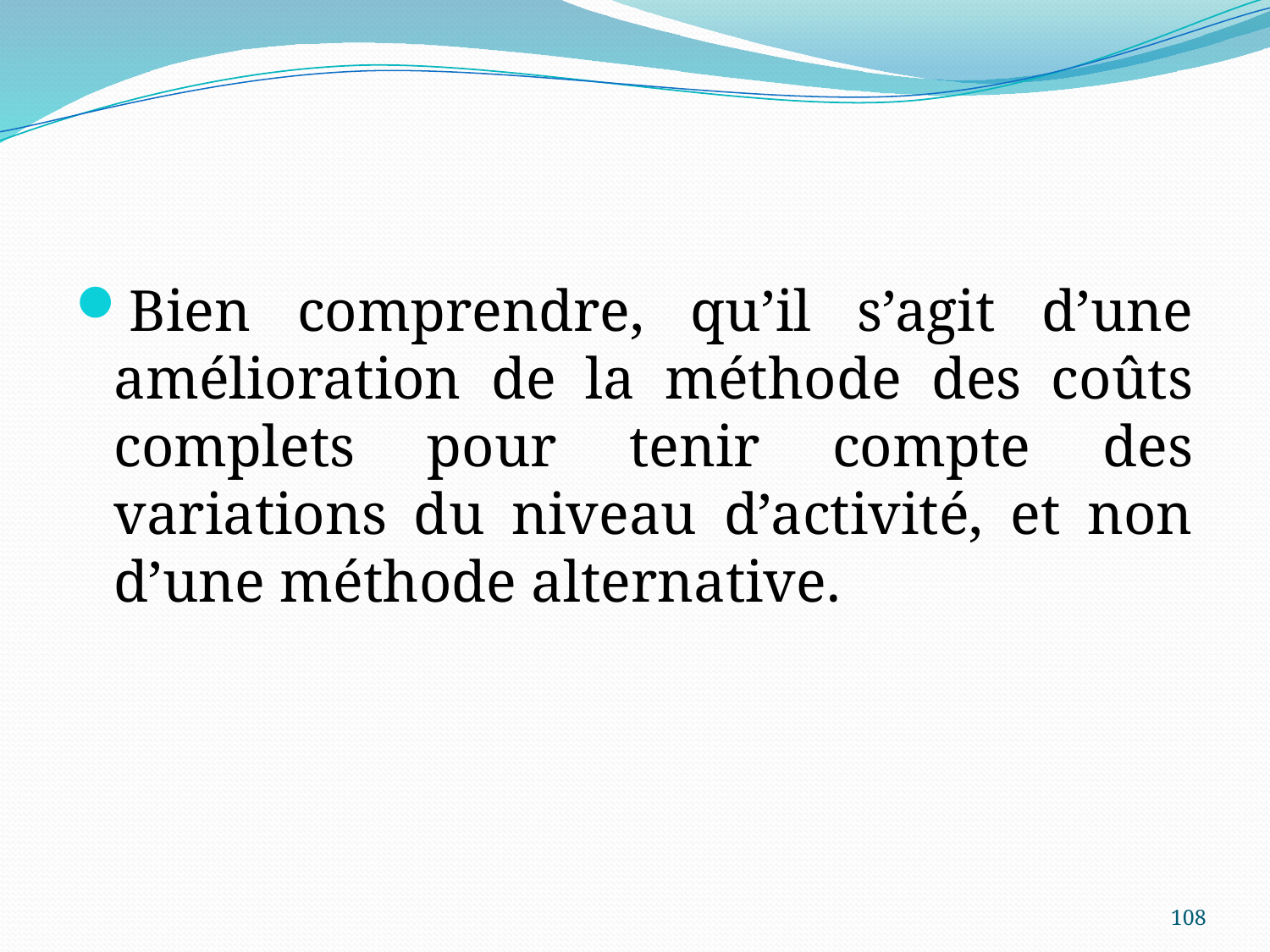

Bien comprendre, qu’il s’agit d’une amélioration de la méthode des coûts complets pour tenir compte des variations du niveau d’activité, et non d’une méthode alternative.

108